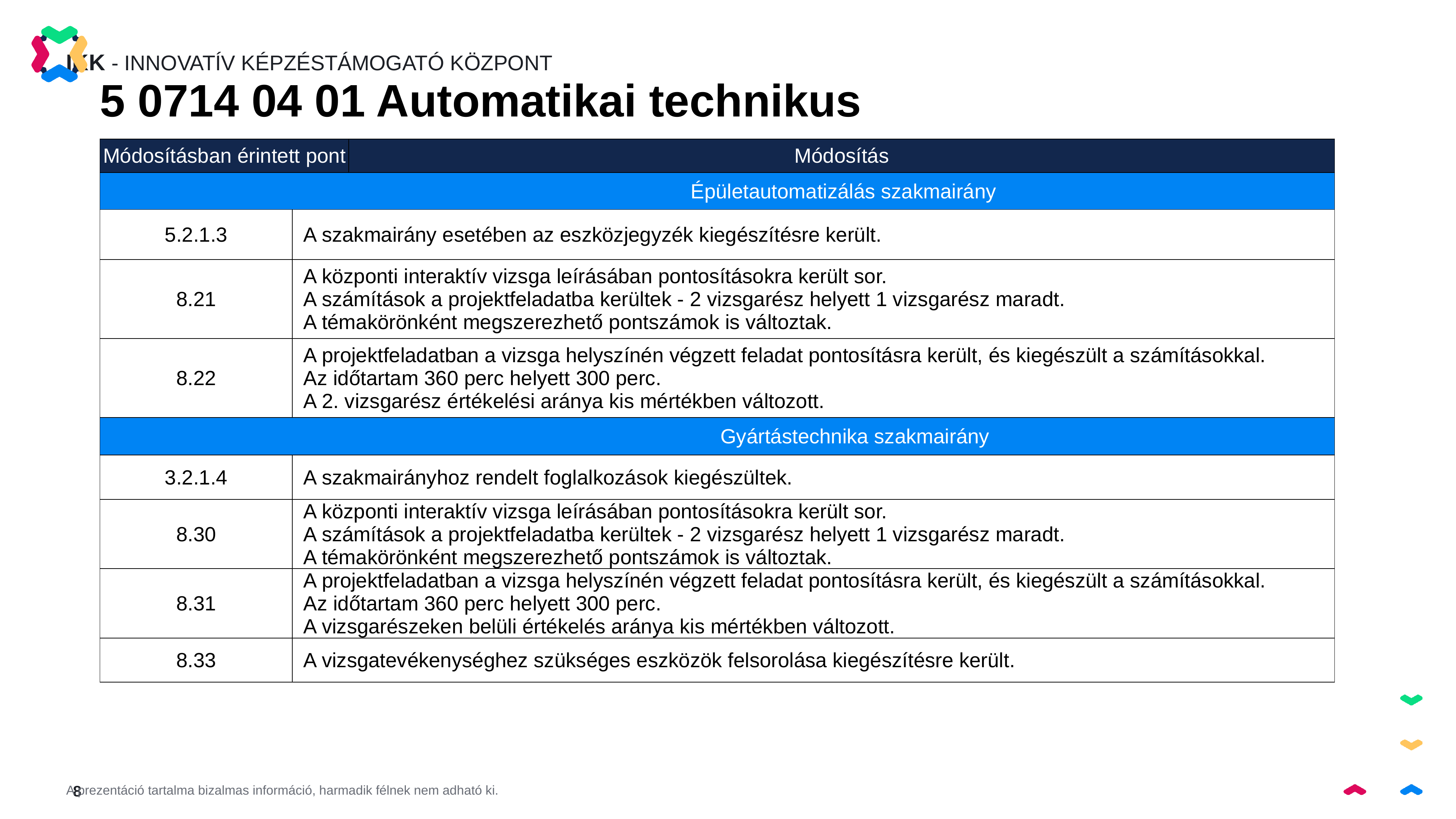

5 0714 04 01 Automatikai technikus
| Módosításban érintett pont |  | Módosítás |
| --- | --- | --- |
| Épületautomatizálás szakmairány |  |  |
| 5.2.1.3 | A szakmairány esetében az eszközjegyzék kiegészítésre került. | A szakmairány esetében az eszközjegyzék kiegészítésre került. |
| 8.21 | A központi interaktív vizsga leírásában pontosításokra került sor. A számítások a projektfeladatba kerültek - 2 vizsgarész helyett 1 vizsgarész maradt. A témakörönként megszerezhető pontszámok is változtak. | A központi interaktív vizsga leírásában pontosításokra került sor. A számítások a projektfeladatba kerültek - 2 vizsgarész helyett 1 vizsgarész maradt. A témakörönként megszerezhető pontszámok is változtak. Az időtartam a 90 perc helyett 60 perc, a vizsgatevékenység súlyaránya 20% helyett 30% (szakmairányok közti egységesítés). |
| 8.22 | A projektfeladatban a vizsga helyszínén végzett feladat pontosításra került, és kiegészült a számításokkal. Az időtartam 360 perc helyett 300 perc. A 2. vizsgarész értékelési aránya kis mértékben változott. | A projektfeladatban a vizsga helyszínén végzett feladat pontosításra került, és kiegészült a számításokkal. Az időtartam 360 perc helyett 300 perc, a vizsgatevékenység súlyaránya 80% helyett 70%. A 2. vizsgarész értékelési aránya kis mértékben változott. |
| Gyártástechnika szakmairány |  |  |
| 3.2.1.4 | A szakmairányhoz rendelt foglalkozások kiegészültek. | A szakmairányokhoz rendelt foglalkozások kiegészültek. |
| 8.30 | A központi interaktív vizsga leírásában pontosításokra került sor. A számítások a projektfeladatba kerültek - 2 vizsgarész helyett 1 vizsgarész maradt. A témakörönként megszerezhető pontszámok is változtak. | A központi interaktív vizsga leírásában pontosításokra került sor. A számítások a projektfeladatba kerültek - 2 vizsgarész helyett 1 vizsgarész maradt. A témakörönként megszerezhető pontszámok is változtak. |
| 8.31 | A projektfeladatban a vizsga helyszínén végzett feladat pontosításra került, és kiegészült a számításokkal. Az időtartam 360 perc helyett 300 perc. A vizsgarészeken belüli értékelés aránya kis mértékben változott. | A projektfeladatban a vizsga helyszínén végzett feladat pontosításra került, és kiegészült a számításokkal. Az időtartam 360 perc helyett 300 perc. A vizsgarészeken belüli értékelés aránya kis mértékben változott. |
| 8.33 | A vizsgatevékenységhez szükséges eszközök felsorolása kiegészítésre került. | A vizsgatevékenységhez szükséges eszközök felsorolása kiegészítésre került. |